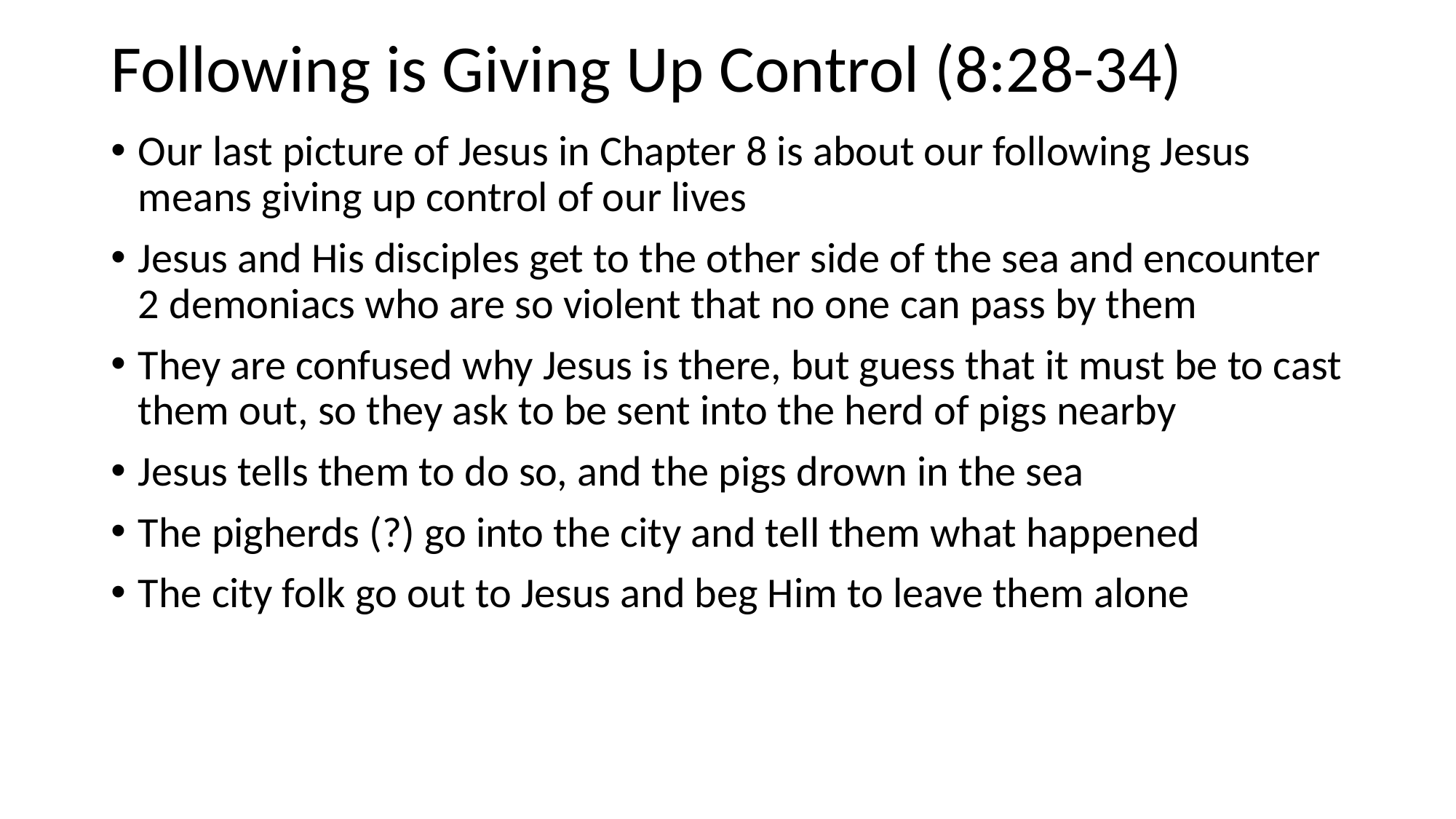

# Following is Giving Up Control (8:28-34)
Our last picture of Jesus in Chapter 8 is about our following Jesus means giving up control of our lives
Jesus and His disciples get to the other side of the sea and encounter 2 demoniacs who are so violent that no one can pass by them
They are confused why Jesus is there, but guess that it must be to cast them out, so they ask to be sent into the herd of pigs nearby
Jesus tells them to do so, and the pigs drown in the sea
The pigherds (?) go into the city and tell them what happened
The city folk go out to Jesus and beg Him to leave them alone